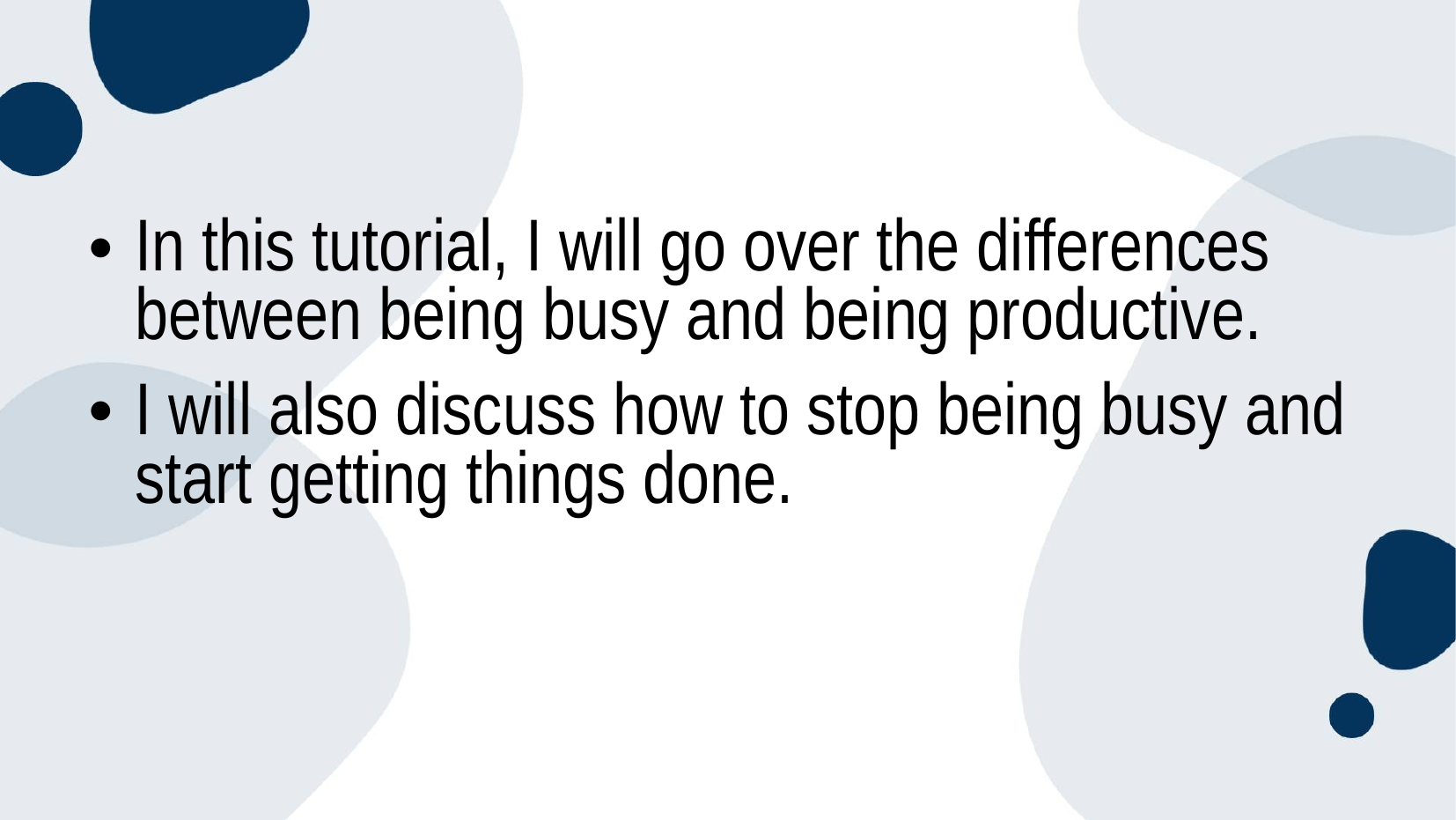

In this tutorial, I will go over the differences between being busy and being productive.
I will also discuss how to stop being busy and start getting things done.